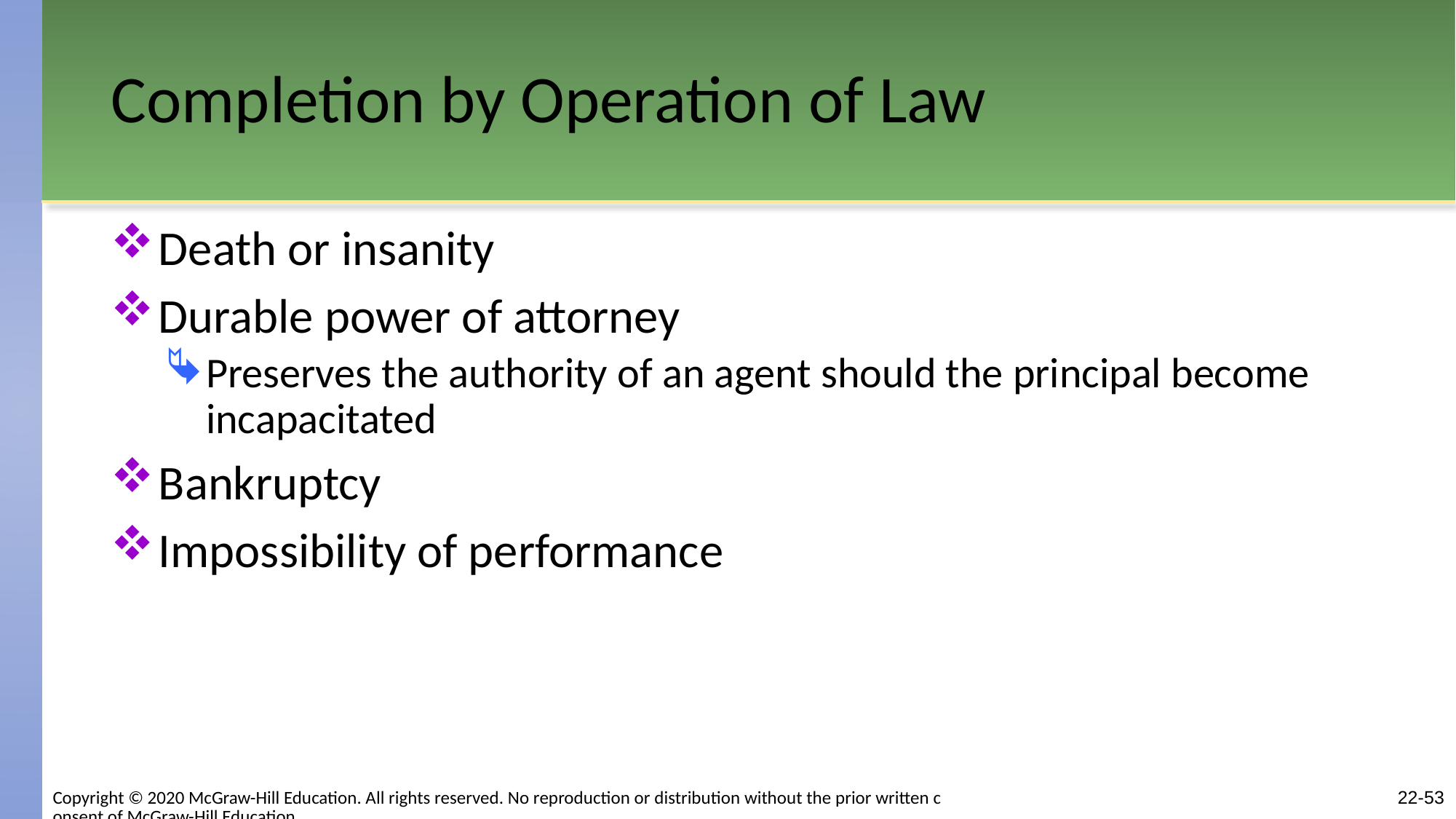

# Completion by Operation of Law
Death or insanity
Durable power of attorney
Preserves the authority of an agent should the principal become incapacitated
Bankruptcy
Impossibility of performance
22-53
Copyright © 2020 McGraw-Hill Education. All rights reserved. No reproduction or distribution without the prior written consent of McGraw-Hill Education.